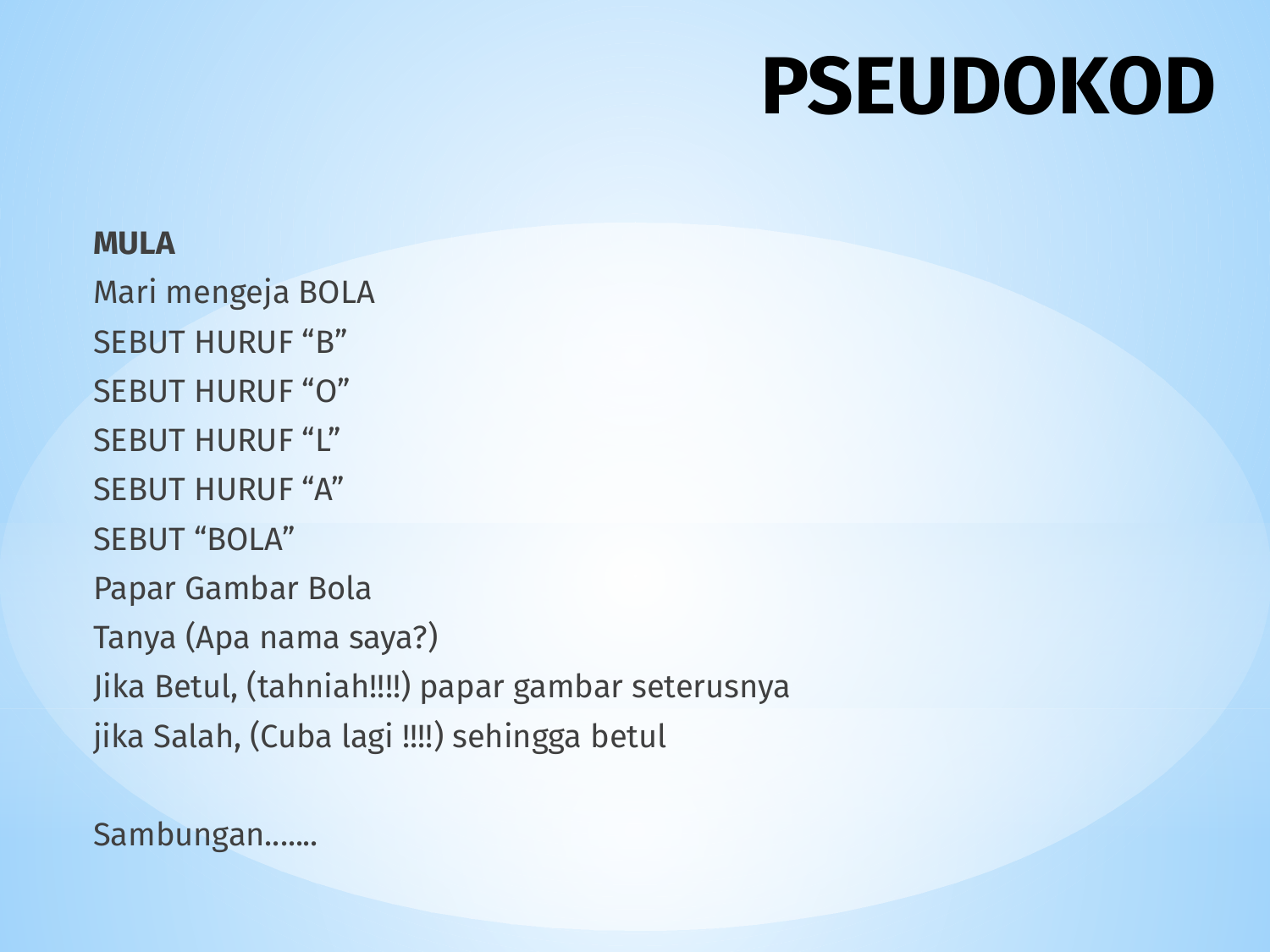

# PSEUDOKOD
MULA
Mari mengeja BOLA
SEBUT HURUF “B”
SEBUT HURUF “O”
SEBUT HURUF “L”
SEBUT HURUF “A”
SEBUT “BOLA”
Papar Gambar Bola
Tanya (Apa nama saya?)
Jika Betul, (tahniah!!!!) papar gambar seterusnya
jika Salah, (Cuba lagi !!!!) sehingga betul

Sambungan.......